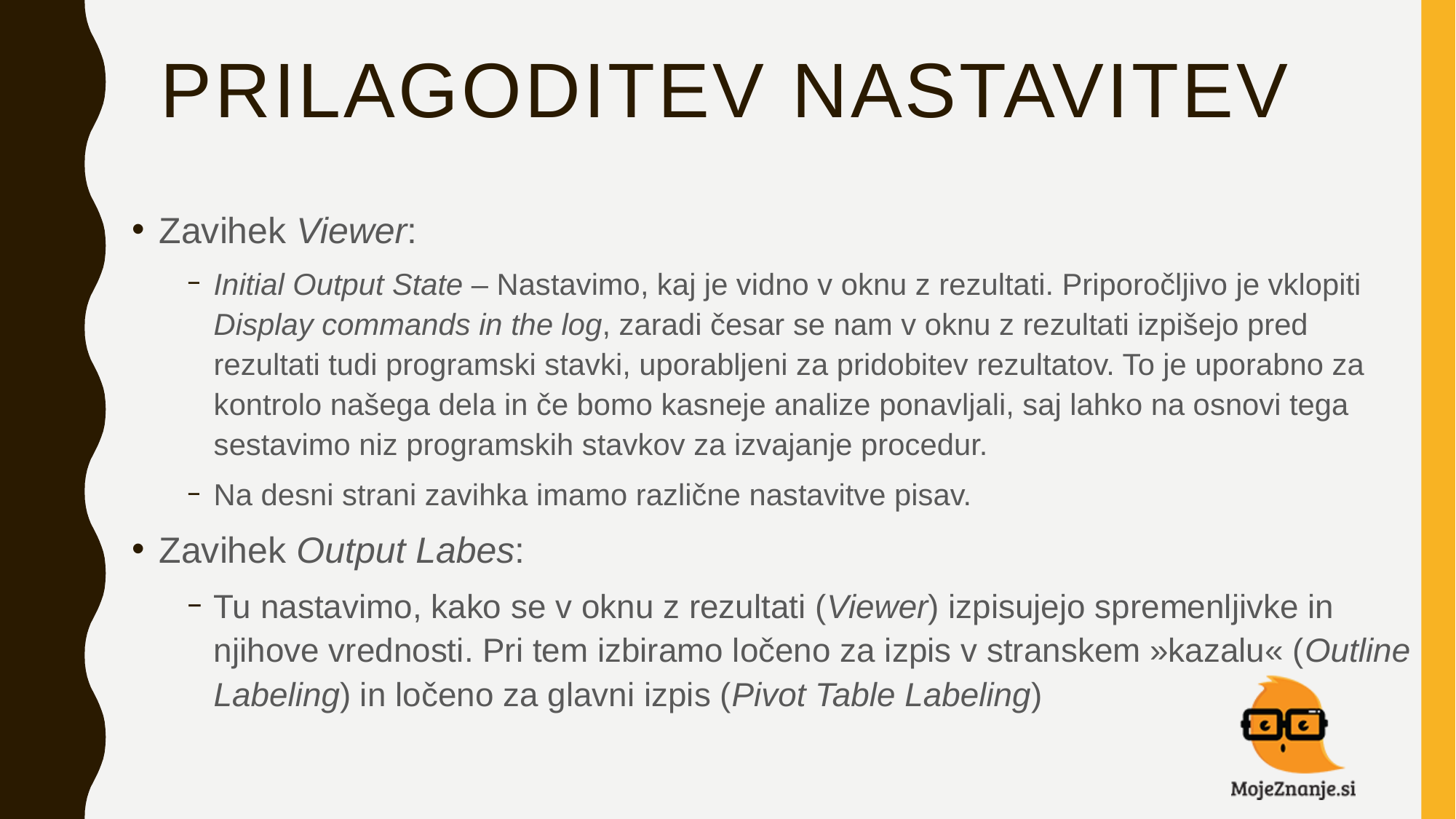

# Prilagoditev nastavitev
Zavihek Viewer:
Initial Output State – Nastavimo, kaj je vidno v oknu z rezultati. Priporočljivo je vklopiti Display commands in the log, zaradi česar se nam v oknu z rezultati izpišejo pred rezultati tudi programski stavki, uporabljeni za pridobitev rezultatov. To je uporabno za kontrolo našega dela in če bomo kasneje analize ponavljali, saj lahko na osnovi tega sestavimo niz programskih stavkov za izvajanje procedur.
Na desni strani zavihka imamo različne nastavitve pisav.
Zavihek Output Labes:
Tu nastavimo, kako se v oknu z rezultati (Viewer) izpisujejo spremenljivke in njihove vrednosti. Pri tem izbiramo ločeno za izpis v stranskem »kazalu« (Outline Labeling) in ločeno za glavni izpis (Pivot Table Labeling)